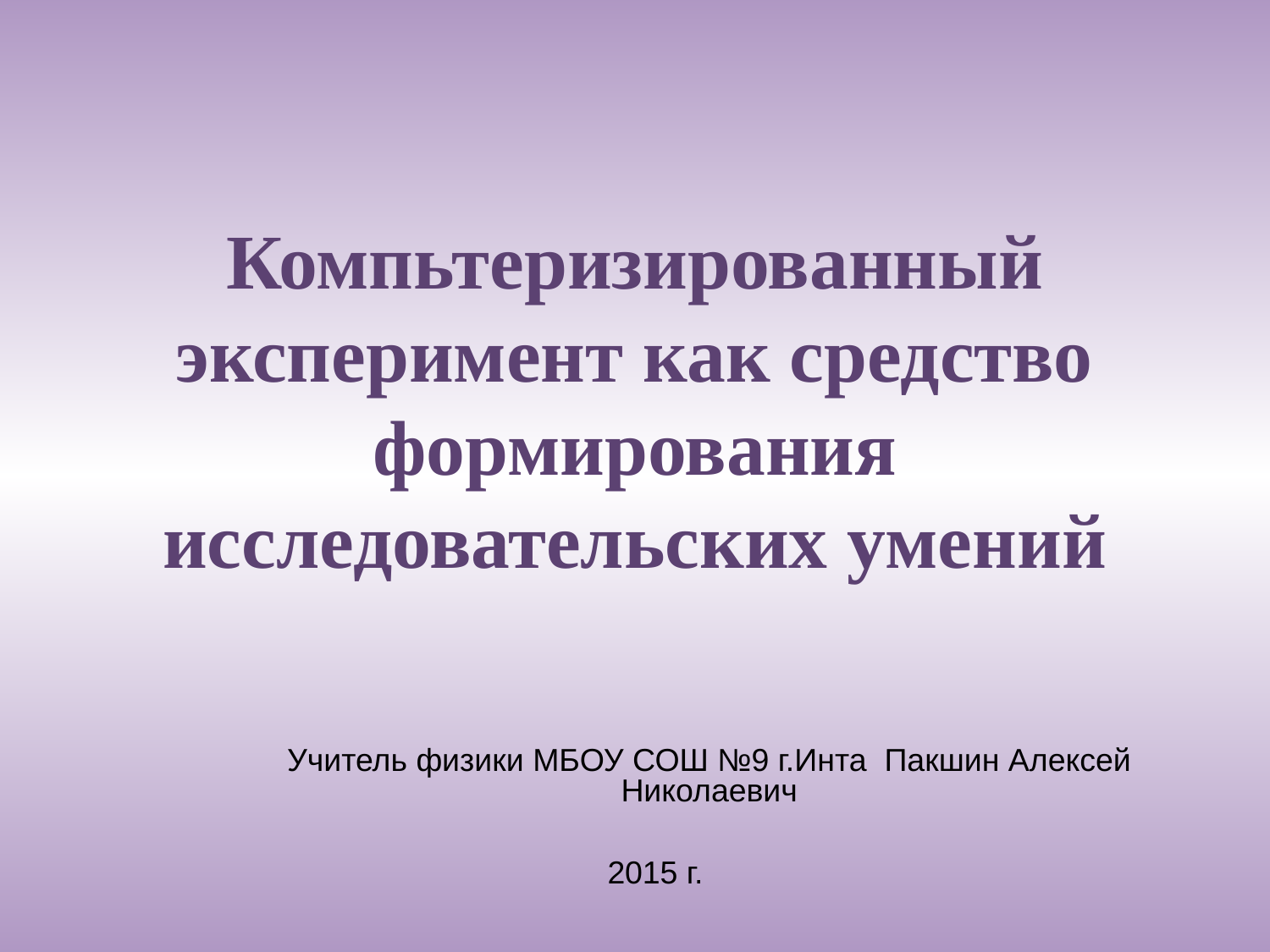

# Компьтеризированный эксперимент как средство формирования исследовательских умений

Учитель физики МБОУ СОШ №9 г.Инта  Пакшин Алексей Николаевич

2015 г.